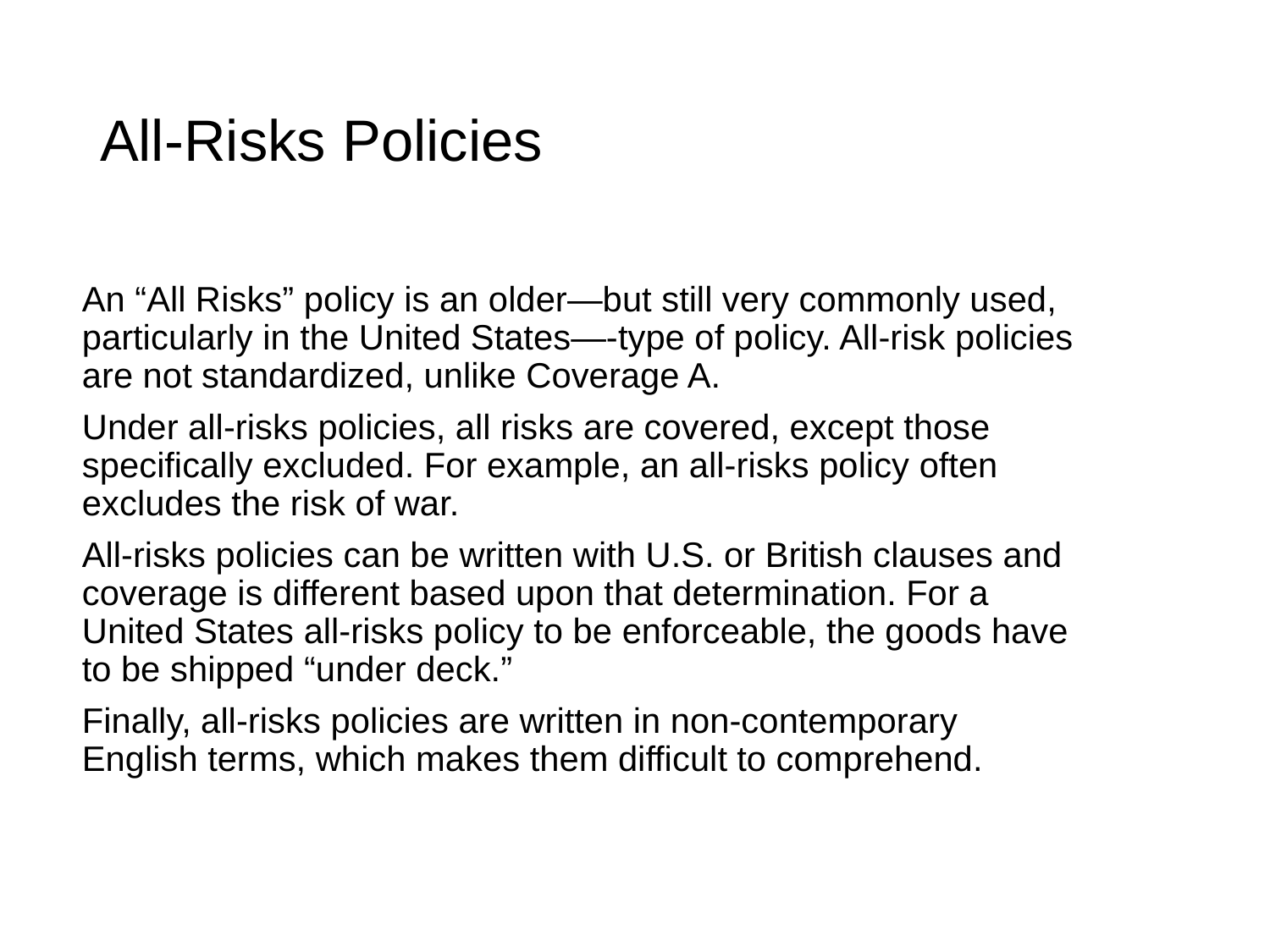

# All-Risks Policies
An “All Risks” policy is an older—but still very commonly used, particularly in the United States—-type of policy. All-risk policies are not standardized, unlike Coverage A.
Under all-risks policies, all risks are covered, except those specifically excluded. For example, an all-risks policy often excludes the risk of war.
All-risks policies can be written with U.S. or British clauses and coverage is different based upon that determination. For a United States all-risks policy to be enforceable, the goods have to be shipped “under deck.”
Finally, all-risks policies are written in non-contemporary English terms, which makes them difficult to comprehend.